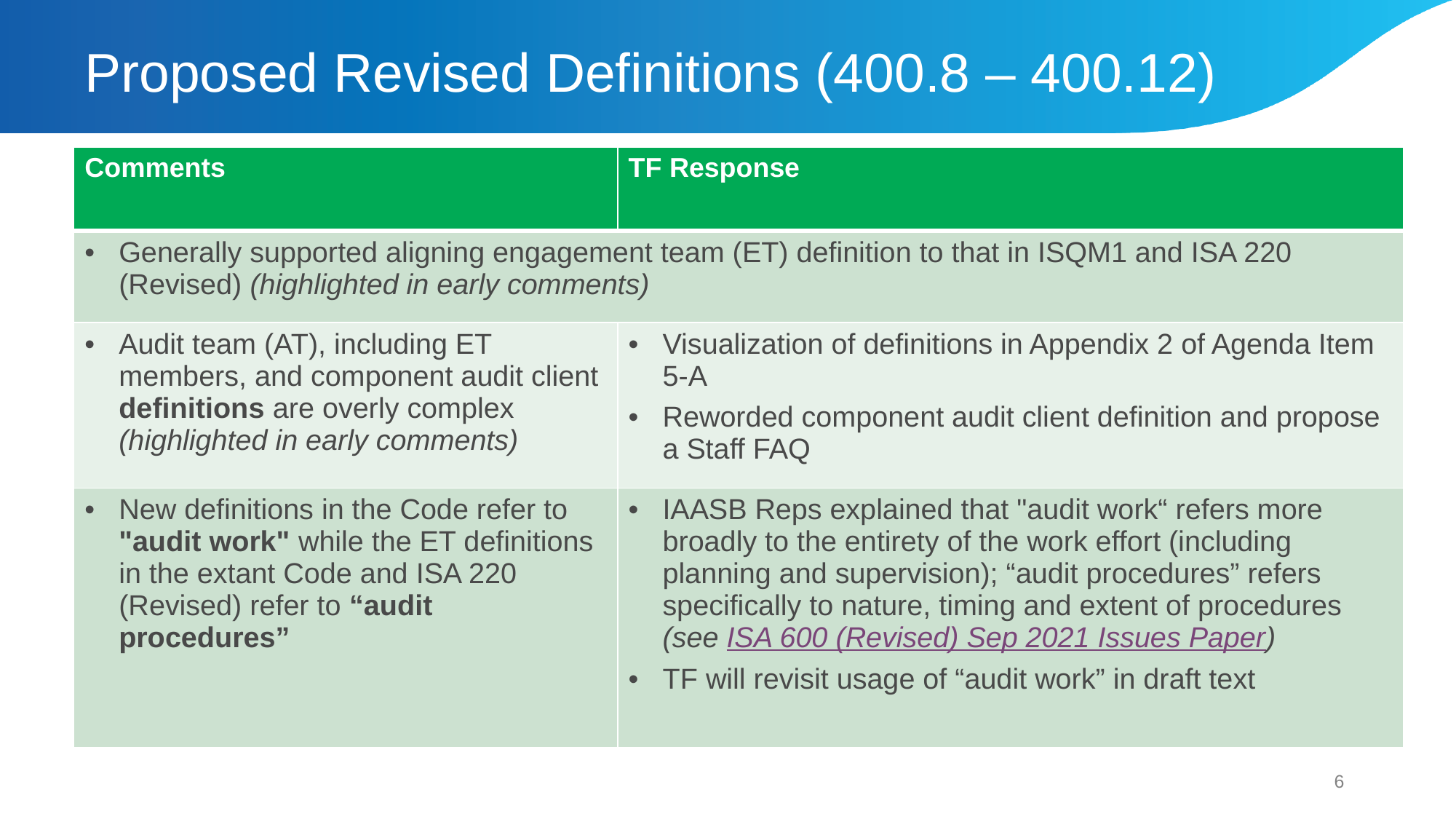

# Proposed Revised Definitions (400.8 – 400.12)
| Comments | TF Response |
| --- | --- |
| Generally supported aligning engagement team (ET) definition to that in ISQM1 and ISA 220 (Revised) (highlighted in early comments) |  |
| Audit team (AT), including ET members, and component audit client definitions are overly complex (highlighted in early comments) | Visualization of definitions in Appendix 2 of Agenda Item 5-A Reworded component audit client definition and propose a Staff FAQ |
| New definitions in the Code refer to "audit work" while the ET definitions in the extant Code and ISA 220 (Revised) refer to “audit procedures” | IAASB Reps explained that "audit work“ refers more broadly to the entirety of the work effort (including planning and supervision); “audit procedures” refers specifically to nature, timing and extent of procedures (see ISA 600 (Revised) Sep 2021 Issues Paper)  TF will revisit usage of “audit work” in draft text |
6